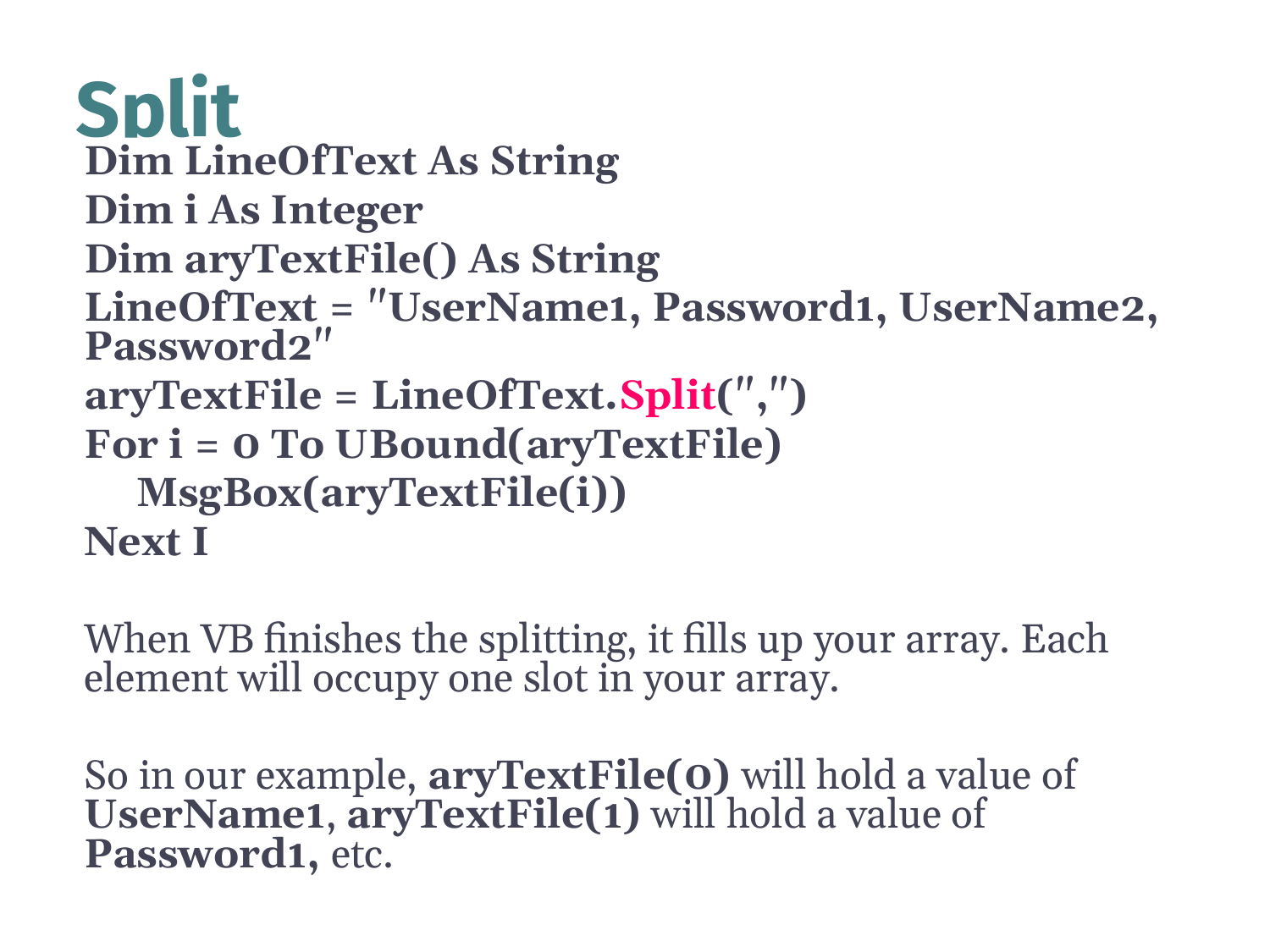

# Split
18
Dim LineOfText As String
Dim i As Integer
Dim aryTextFile() As String
LineOfText = "UserName1, Password1, UserName2, Password2"
aryTextFile = LineOfText.Split(",")
For i = 0 To UBound(aryTextFile)
     MsgBox(aryTextFile(i))
Next I

When VB finishes the splitting, it fills up your array. Each element will occupy one slot in your array.

So in our example, aryTextFile(0) will hold a value of UserName1, aryTextFile(1) will hold a value of Password1, etc.